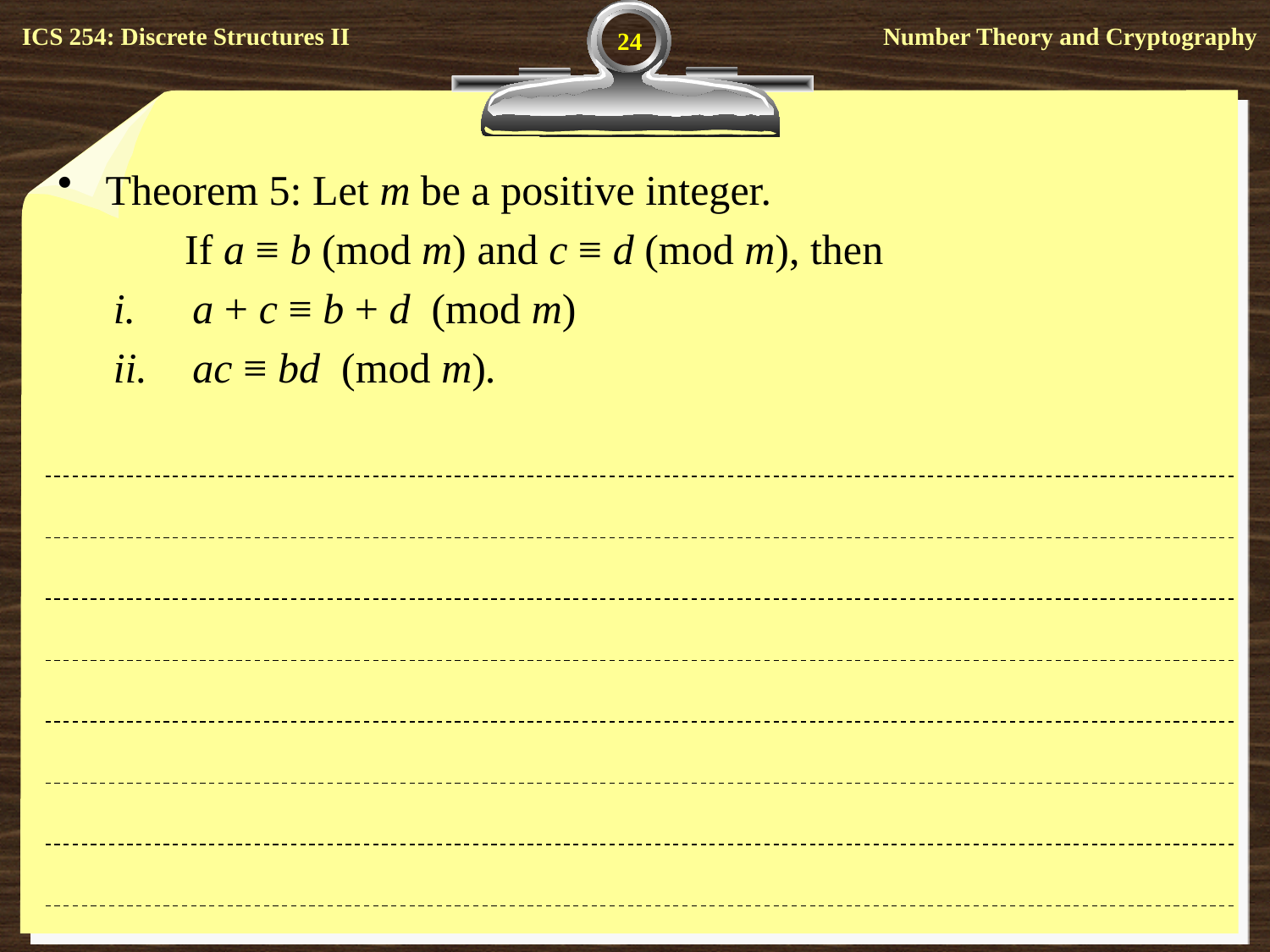

24
Theorem 5: Let m be a positive integer.
	If a ≡ b (mod m) and c ≡ d (mod m), then
a + c ≡ b + d  (mod m)
ac ≡ bd  (mod m).